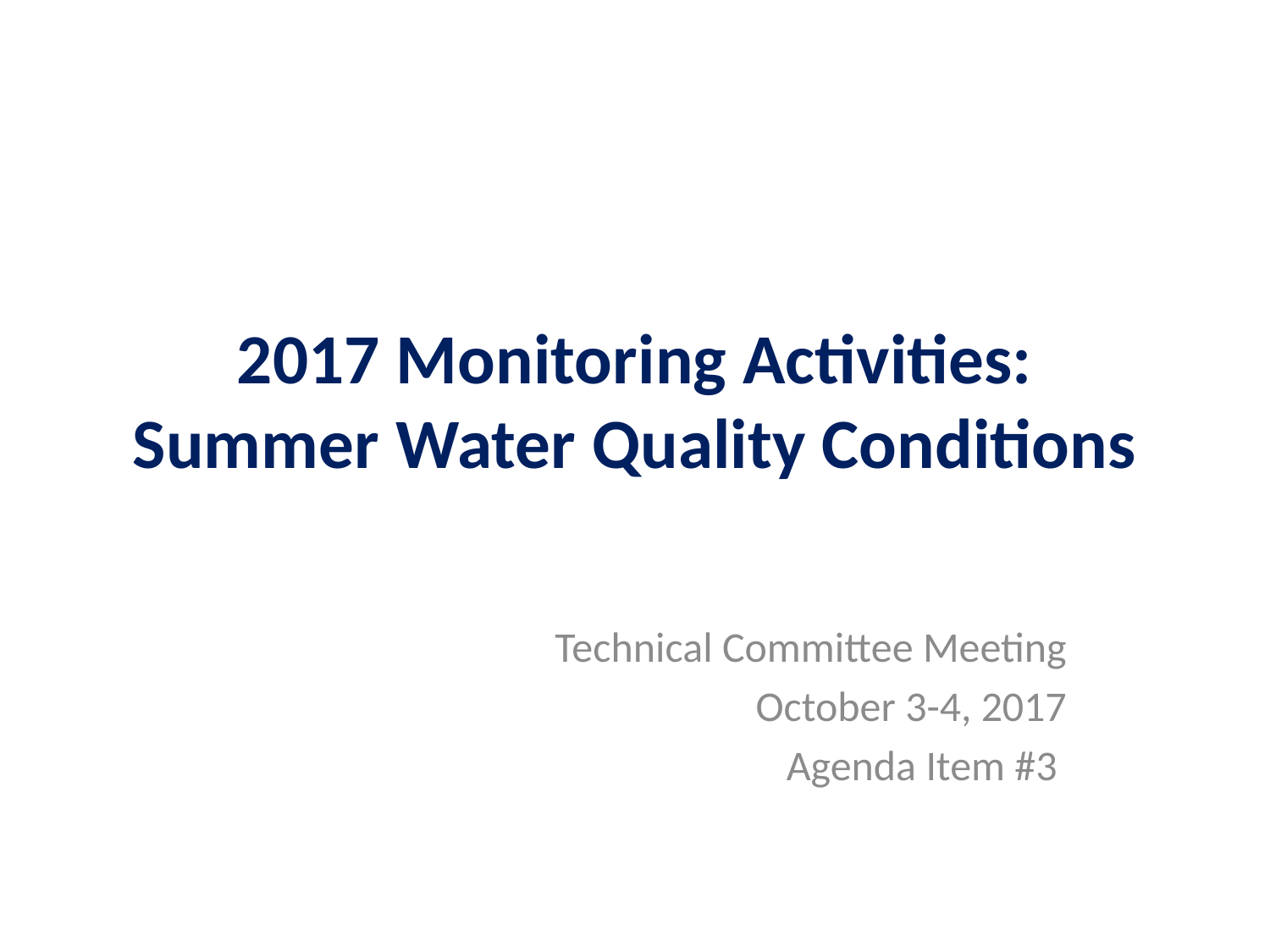

# 2017 Monitoring Activities: Summer Water Quality Conditions
Technical Committee Meeting
October 3-4, 2017
Agenda Item #3